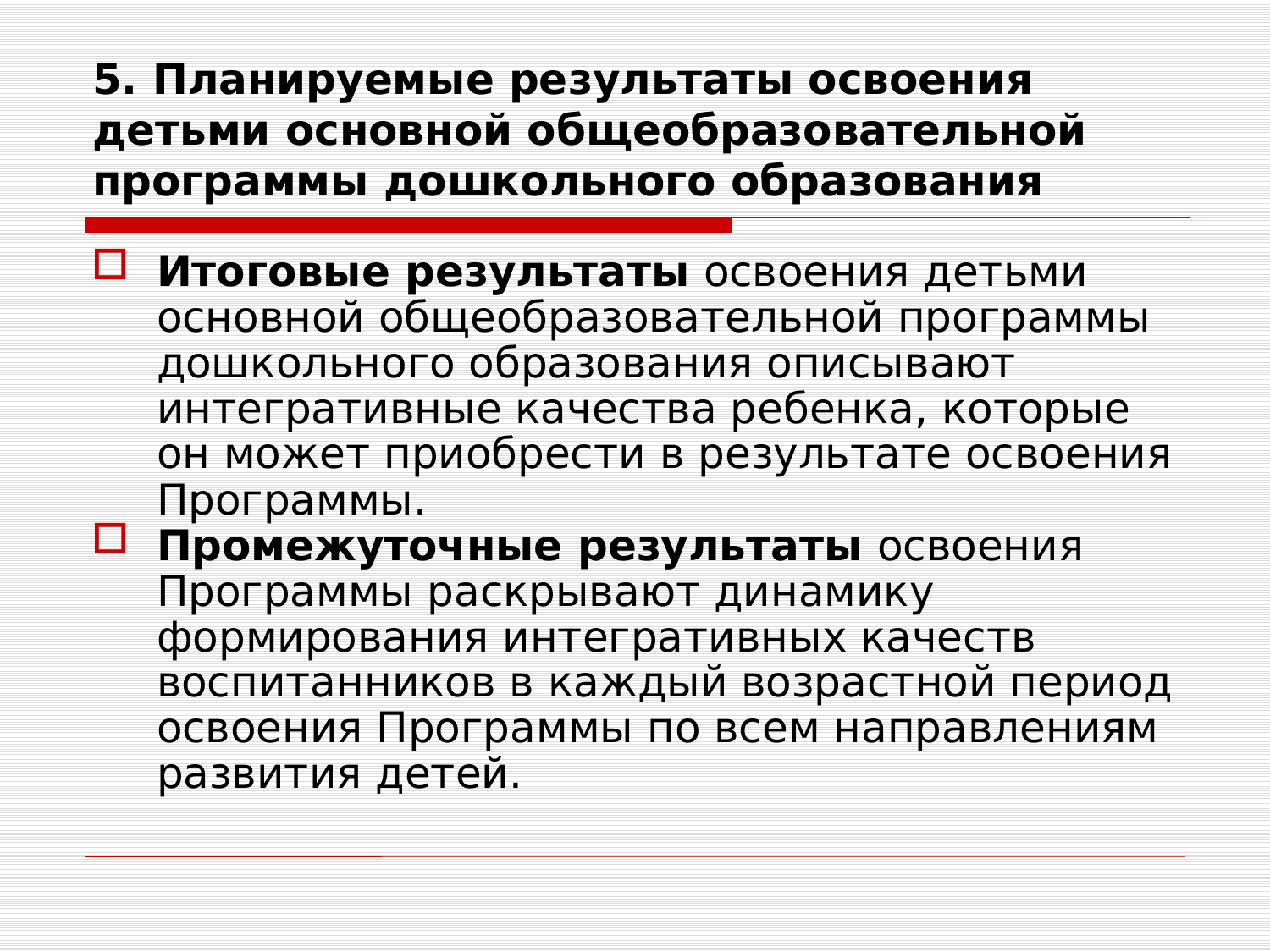

# 5. Планируемые результаты освоения детьми основной общеобразовательной программы дошкольного образования
Итоговые результаты освоения детьми основной общеобразовательной программы дошкольного образования описывают интегративные качества ребенка, которые он может приобрести в результате освоения Программы.
Промежуточные результаты освоения Программы раскрывают динамику формирования интегративных качеств воспитанников в каждый возрастной период освоения Программы по всем направлениям развития детей.